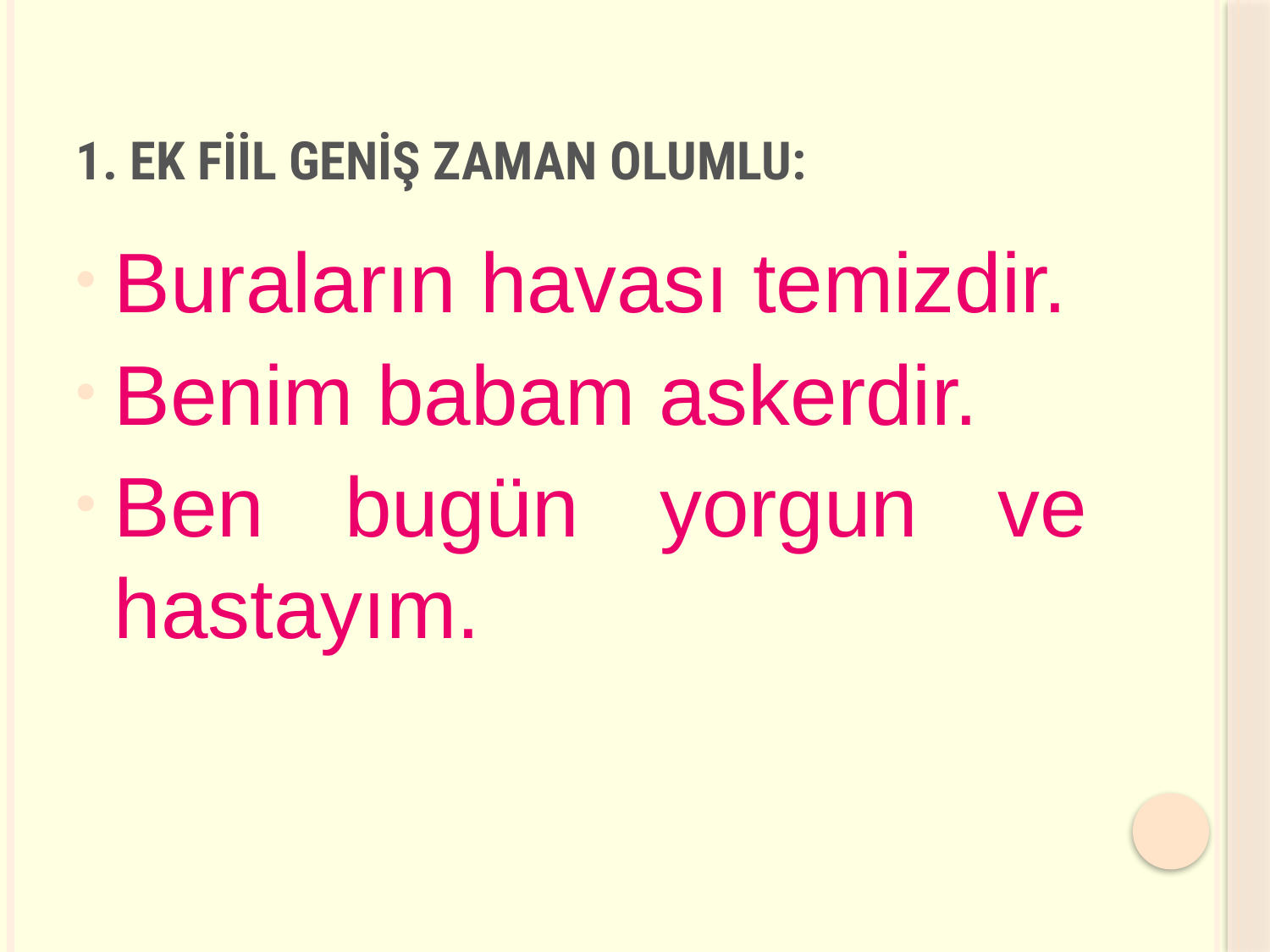

# 1. Ek Fiil Geniş Zaman Olumlu:
Buraların havası temizdir.
Benim babam askerdir.
Ben bugün yorgun ve hastayım.